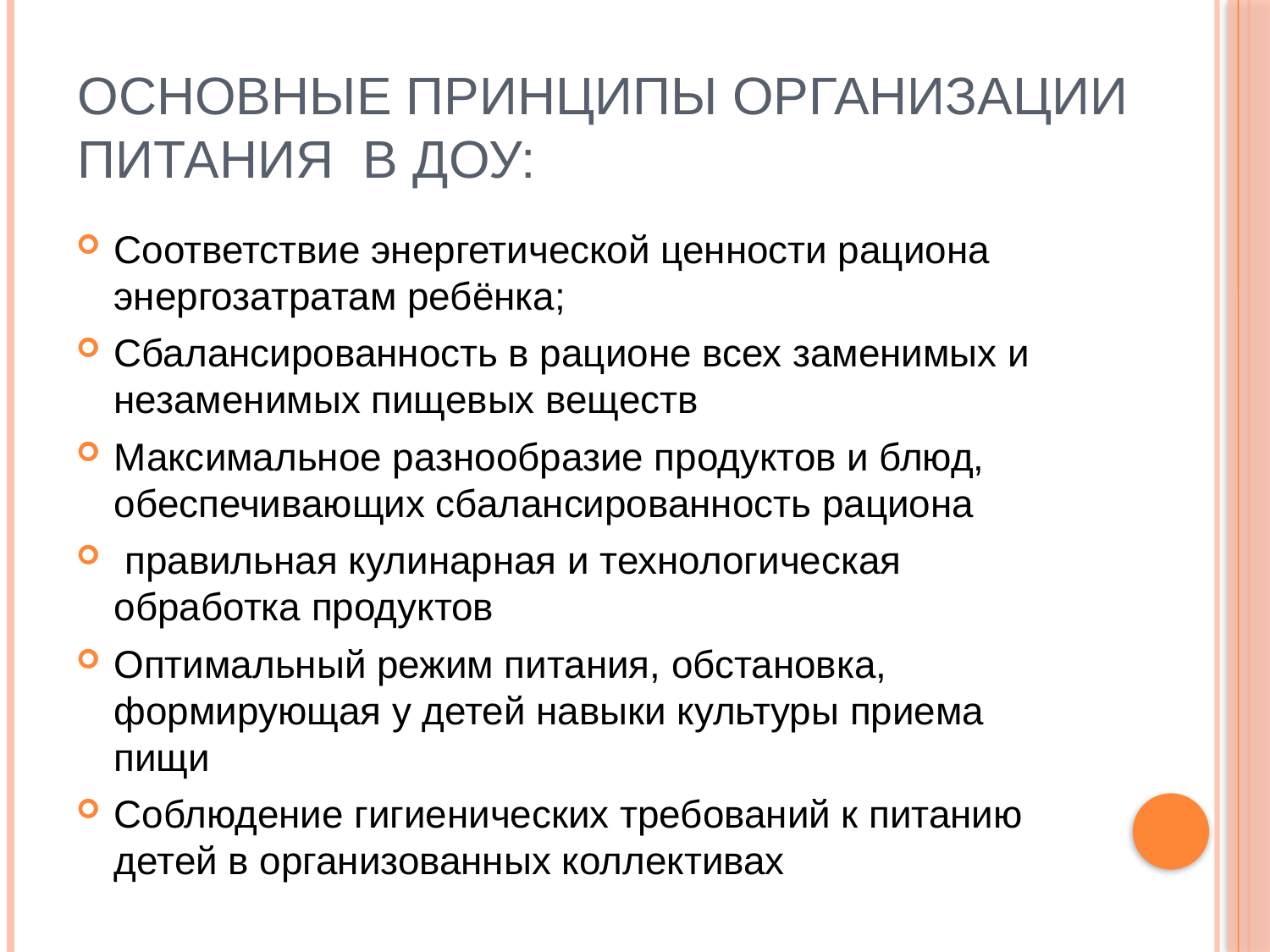

# Основные принципы организации питания  в ДОУ:
Соответствие энергетической ценности рациона энергозатратам ребёнка;
Сбалансированность в рационе всех заменимых и незаменимых пищевых веществ
Максимальное разнообразие продуктов и блюд, обеспечивающих сбалансированность рациона
 правильная кулинарная и технологическая обработка продуктов
Оптимальный режим питания, обстановка, формирующая у детей навыки культуры приема пищи
Соблюдение гигиенических требований к питанию детей в организованных коллективах